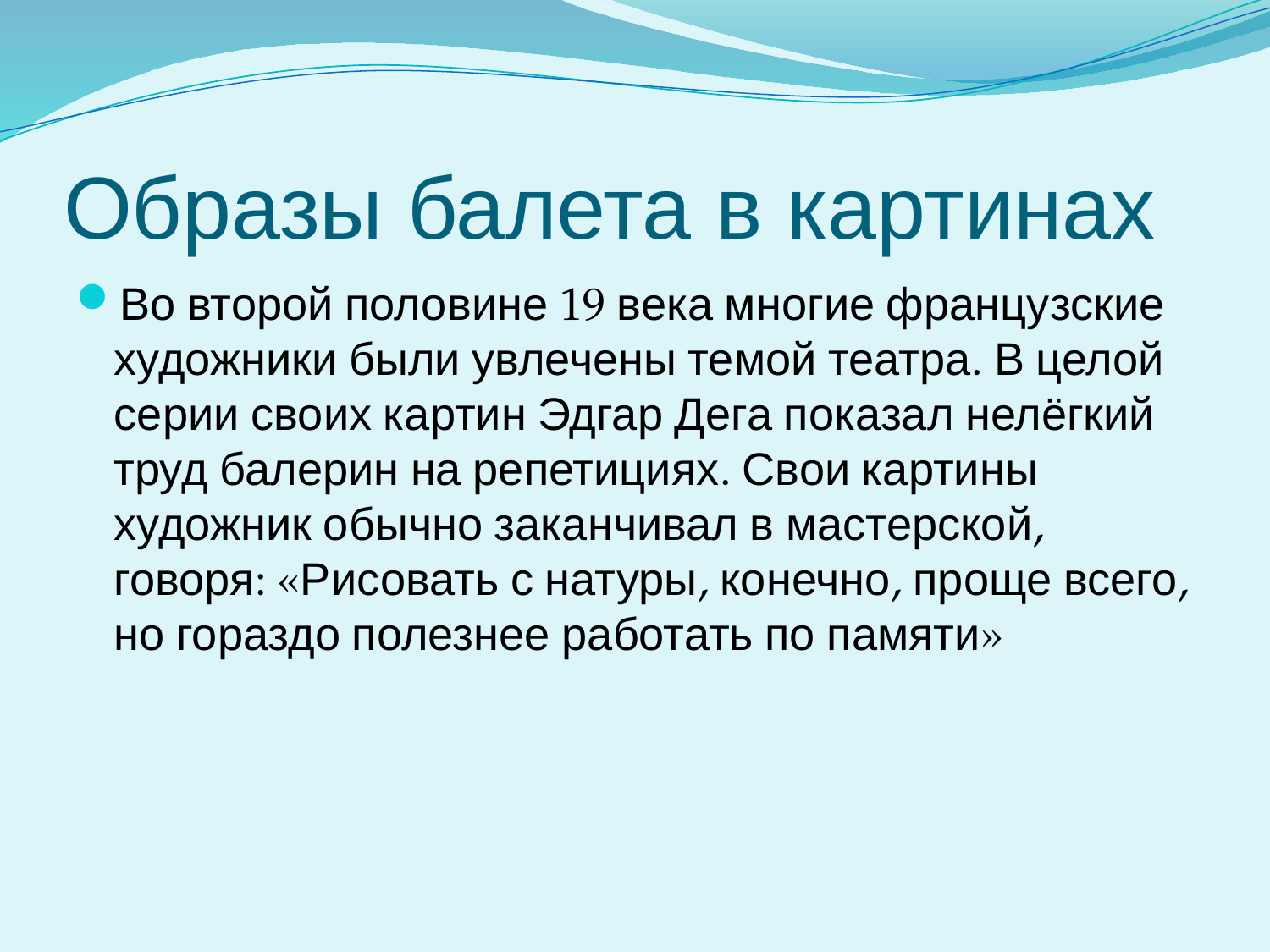

# Образы балета в картинах

Во второй половине 19 века многие французские художники были увлечены темой театра. В целой серии своих картин Эдгар Дега показал нелёгкий труд балерин на репетициях. Свои картины художник обычно заканчивал в мастерской, говоря: «Рисовать с натуры, конечно, проще всего, но гораздо полезнее работать по памяти»